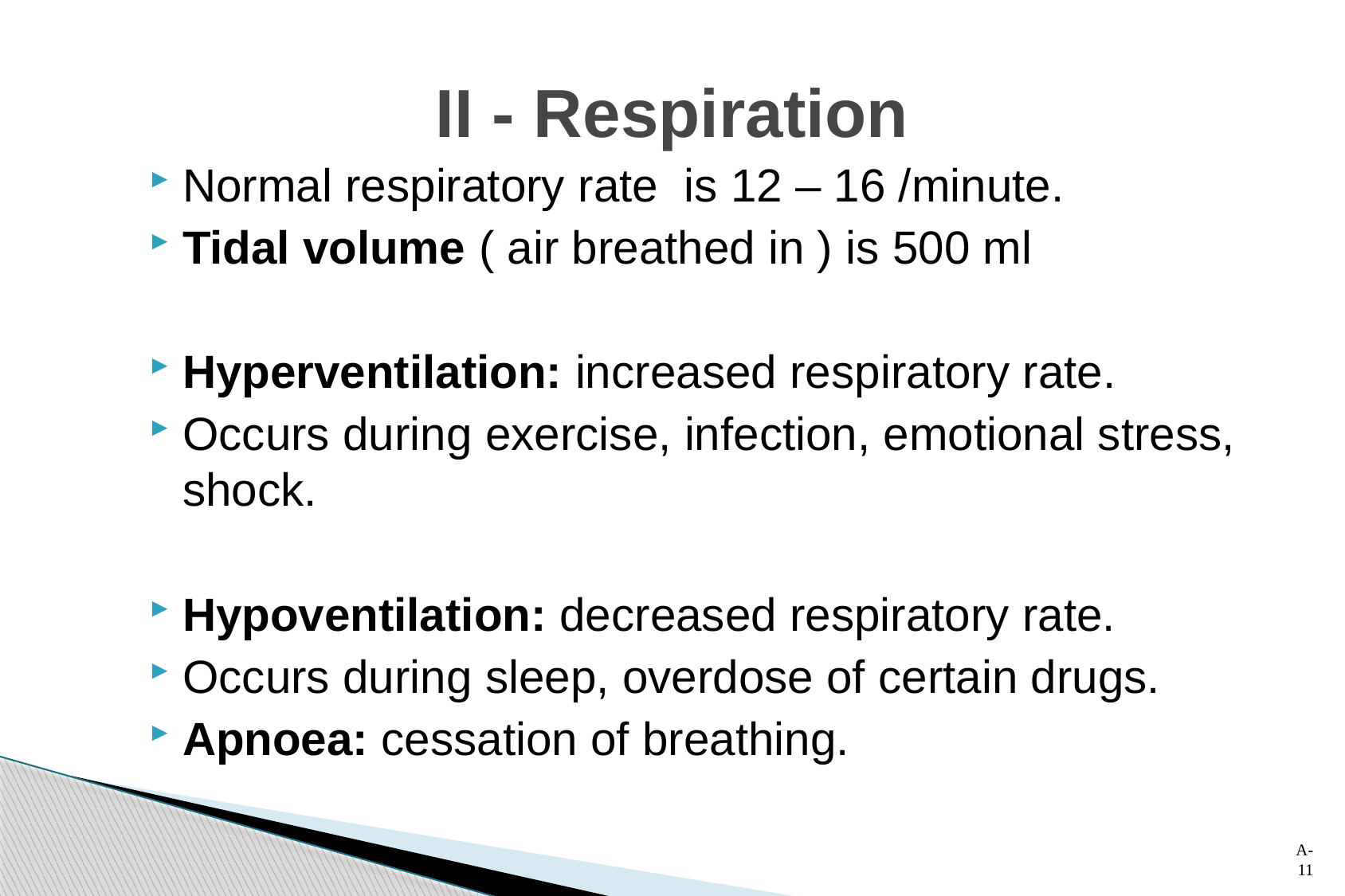

# II - Respiration
Normal respiratory rate  is 12 – 16 /minute.
Tidal volume ( air breathed in ) is 500 ml

Hyperventilation: increased respiratory rate.
Occurs during exercise, infection, emotional stress, shock.

Hypoventilation: decreased respiratory rate.
Occurs during sleep, overdose of certain drugs.
Apnoea: cessation of breathing.
A-11